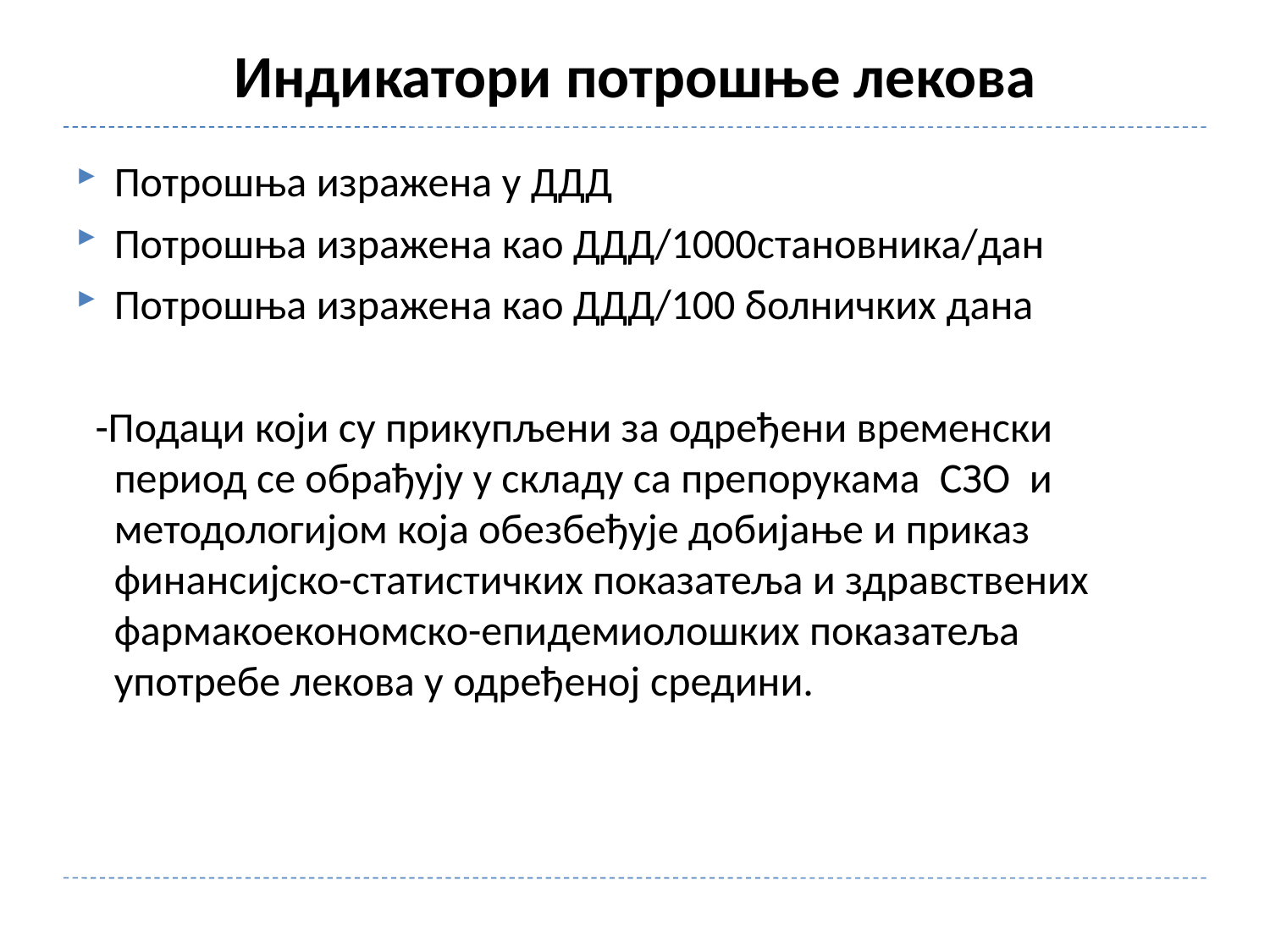

# Индикатори потрошње лекова
Потрошња изражена у ДДД
Потрошња изражена као ДДД/1000становника/дан
Потрошња изражена као ДДД/100 болничких дана

  -Подаци који су прикупљени за одређени временски период се обрађују у складу са препорукама  СЗО  и методологијом која обезбеђује добијање и приказ финансијско-статистичких показатеља и здравствених фармакоекономско-епидемиолошких показатеља употребе лекова у одређеној средини.